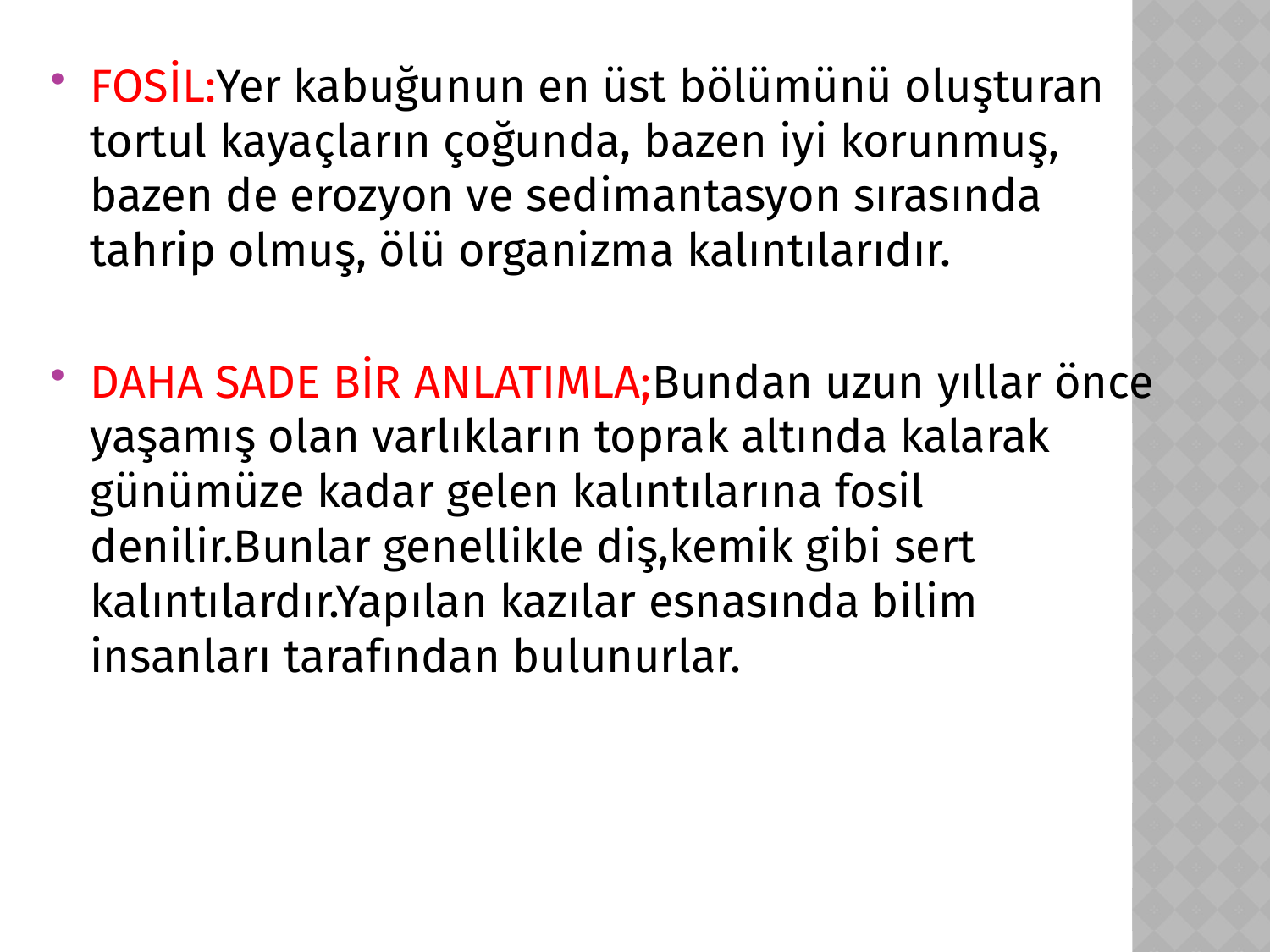

FOSİL:Yer kabuğunun en üst bölümünü oluşturan tortul kayaçların çoğunda, bazen iyi korunmuş, bazen de erozyon ve sedimantasyon sırasında tahrip olmuş, ölü organizma kalıntılarıdır.

DAHA SADE BİR ANLATIMLA;Bundan uzun yıllar önce yaşamış olan varlıkların toprak altında kalarak günümüze kadar gelen kalıntılarına fosil denilir.Bunlar genellikle diş,kemik gibi sert kalıntılardır.Yapılan kazılar esnasında bilim insanları tarafından bulunurlar.